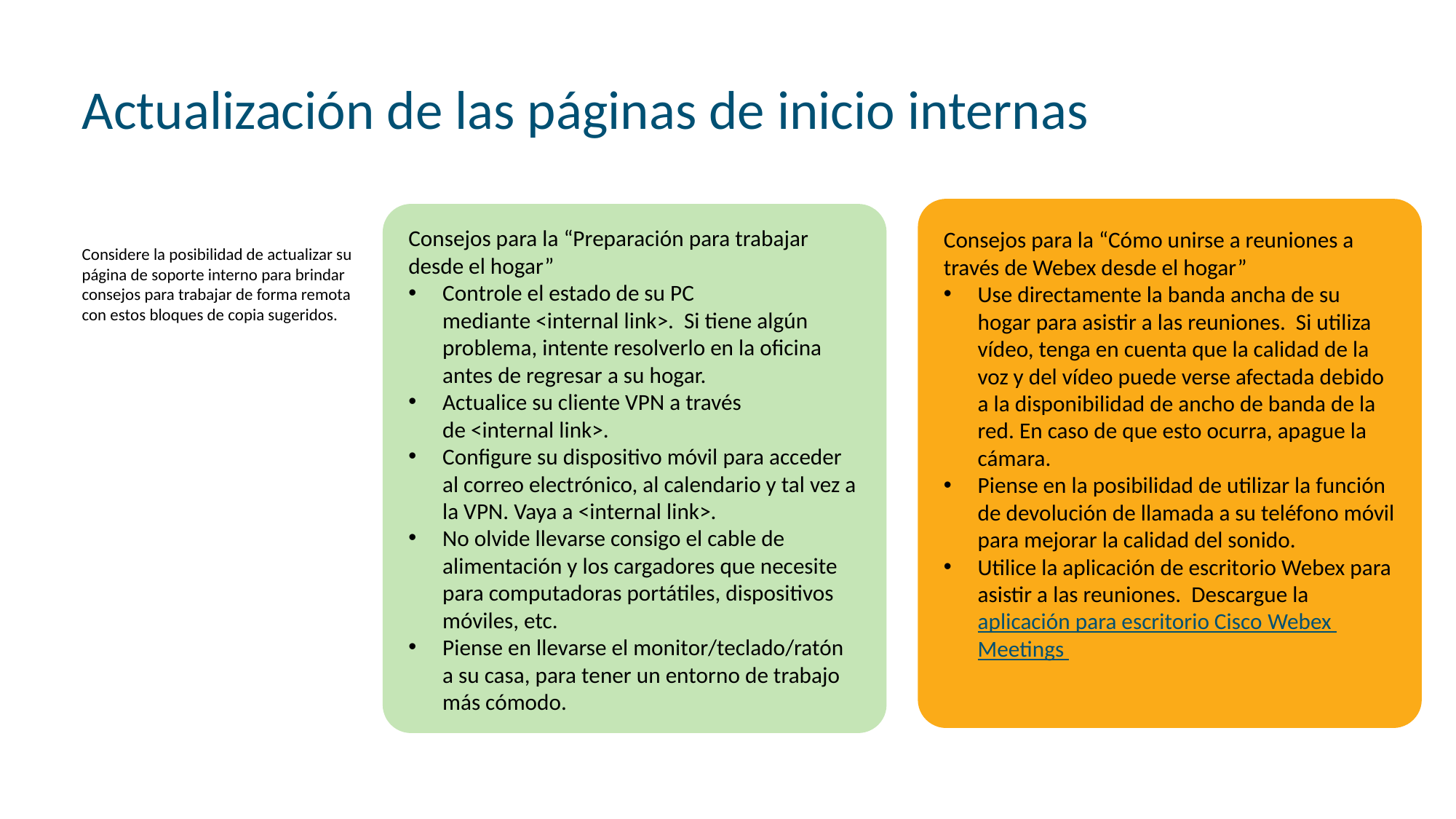

Actualización de las páginas de inicio internas

Consejos para la “Preparación para trabajar desde el hogar”
Controle el estado de su PC mediante <internal link>.  Si tiene algún problema, intente resolverlo en la oficina antes de regresar a su hogar.
Actualice su cliente VPN a través de <internal link>.
Configure su dispositivo móvil para acceder al correo electrónico, al calendario y tal vez a la VPN. Vaya a <internal link>.
No olvide llevarse consigo el cable de alimentación y los cargadores que necesite para computadoras portátiles, dispositivos móviles, etc.
Piense en llevarse el monitor/teclado/ratón a su casa, para tener un entorno de trabajo más cómodo.
Consejos para la “Cómo unirse a reuniones a través de Webex desde el hogar”
Use directamente la banda ancha de su hogar para asistir a las reuniones.  Si utiliza vídeo, tenga en cuenta que la calidad de la voz y del vídeo puede verse afectada debido a la disponibilidad de ancho de banda de la red. En caso de que esto ocurra, apague la cámara.
Piense en la posibilidad de utilizar la función de devolución de llamada a su teléfono móvil para mejorar la calidad del sonido.
Utilice la aplicación de escritorio Webex para asistir a las reuniones.  Descargue la aplicación para escritorio Cisco Webex Meetings
Considere la posibilidad de actualizar su página de soporte interno para brindar consejos para trabajar de forma remota con estos bloques de copia sugeridos.